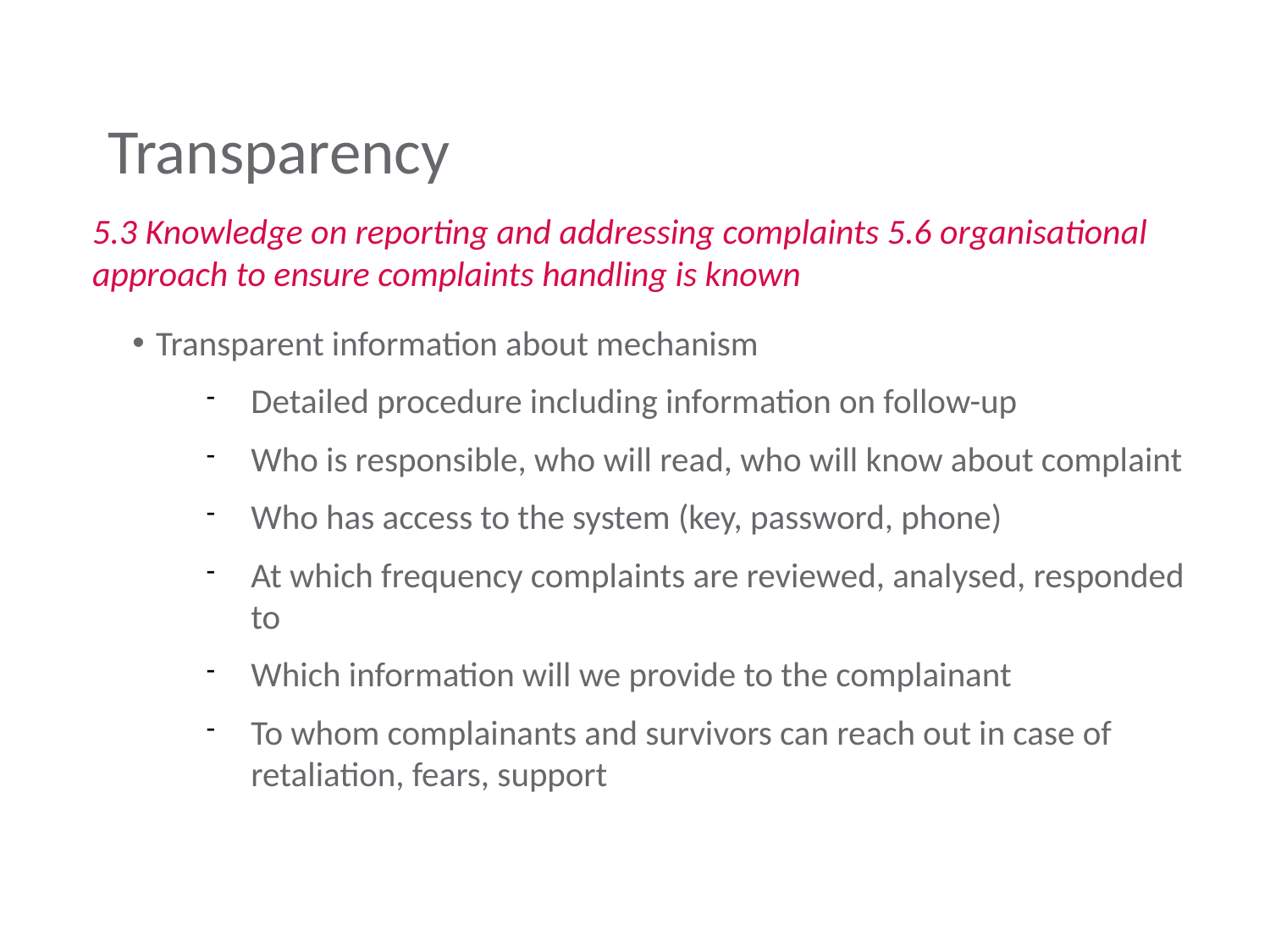

Transparency
5.3 Knowledge on reporting and addressing complaints 5.6 organisational approach to ensure complaints handling is known

Transparent information about mechanism
Detailed procedure including information on follow-up
Who is responsible, who will read, who will know about complaint
Who has access to the system (key, password, phone)
At which frequency complaints are reviewed, analysed, responded to
Which information will we provide to the complainant
To whom complainants and survivors can reach out in case of retaliation, fears, support